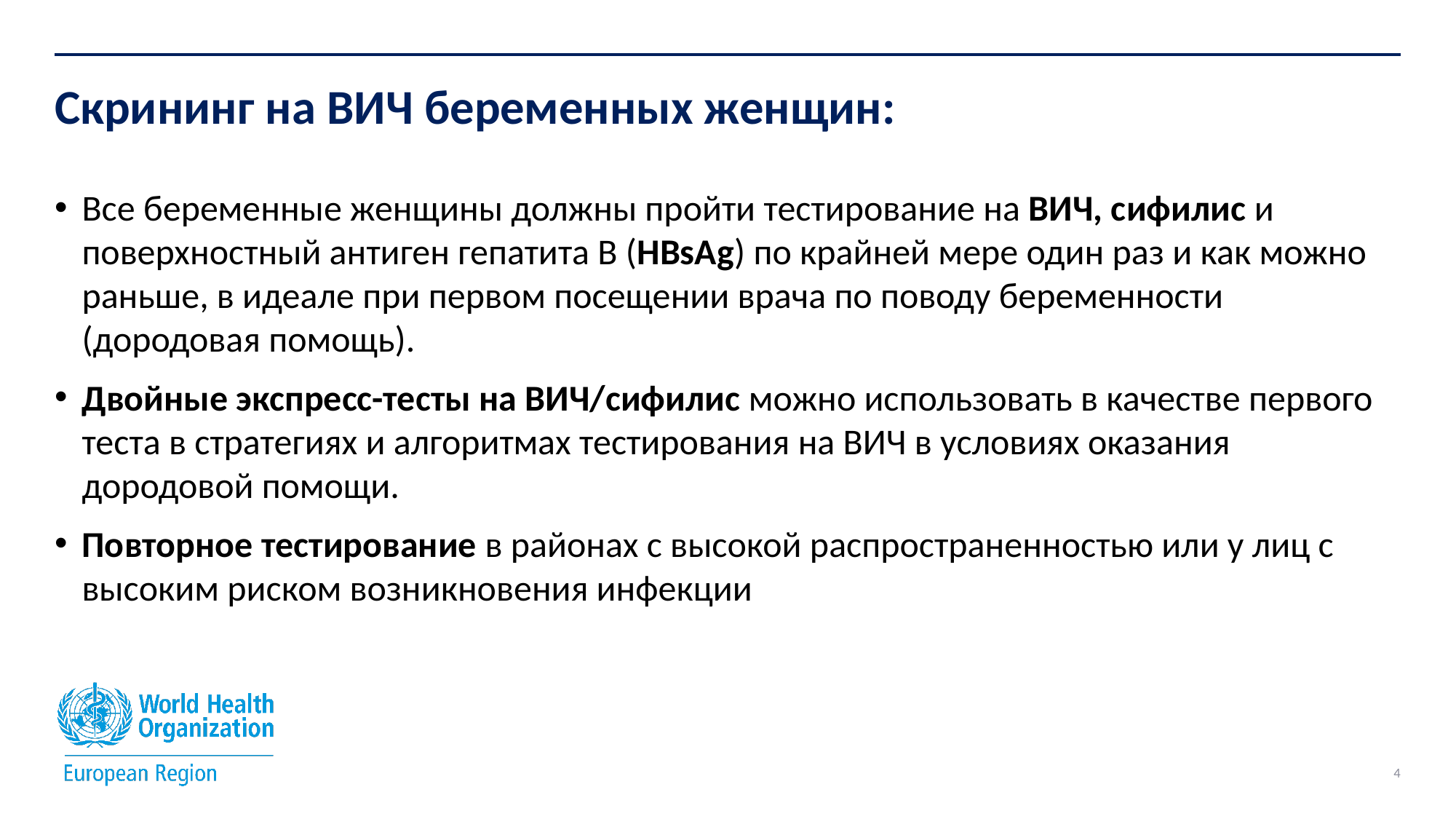

# Скрининг на ВИЧ беременных женщин:
Все беременные женщины должны пройти тестирование на ВИЧ, сифилис и поверхностный антиген гепатита В (HBsAg) по крайней мере один раз и как можно раньше, в идеале при первом посещении врача по поводу беременности (дородовая помощь).
Двойные экспресс-тесты на ВИЧ/сифилис можно использовать в качестве первого теста в стратегиях и алгоритмах тестирования на ВИЧ в условиях оказания дородовой помощи.
Повторное тестирование в районах с высокой распространенностью или у лиц с высоким риском возникновения инфекции
4